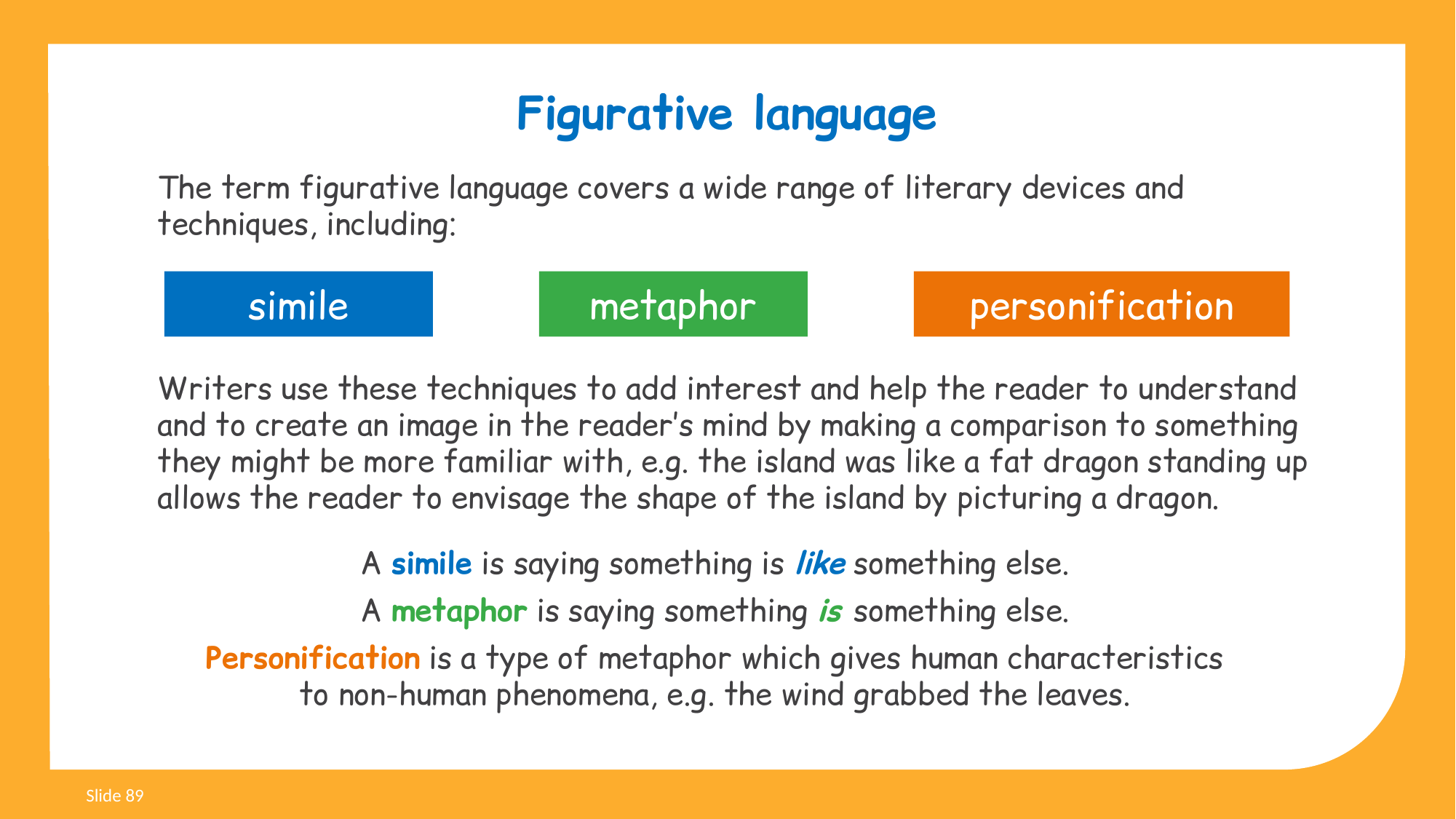

Figurative language
The term figurative language covers a wide range of literary devices and techniques, including:
simile
metaphor
personification
Writers use these techniques to add interest and help the reader to understand and to create an image in the reader’s mind by making a comparison to something they might be more familiar with, e.g. the island was like a fat dragon standing up allows the reader to envisage the shape of the island by picturing a dragon.
A simile is saying something is like something else.
A metaphor is saying something is something else.
Personification is a type of metaphor which gives human characteristics
to non-human phenomena, e.g. the wind grabbed the leaves.
Slide 89